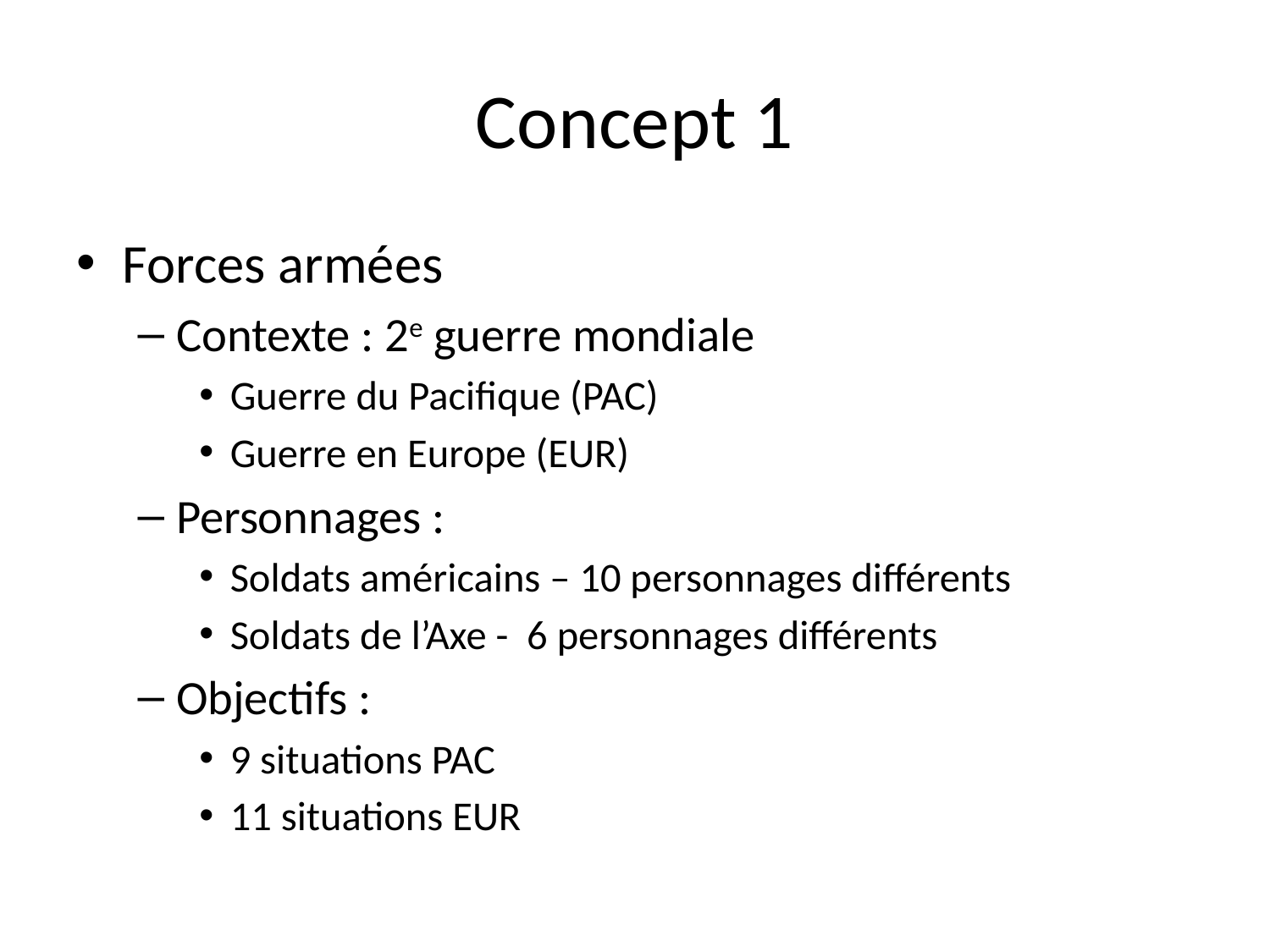

# Concept 1
Forces armées
Contexte : 2e guerre mondiale
Guerre du Pacifique (PAC)
Guerre en Europe (EUR)
Personnages :
Soldats américains – 10 personnages différents
Soldats de l’Axe -  6 personnages différents
Objectifs :
9 situations PAC
11 situations EUR